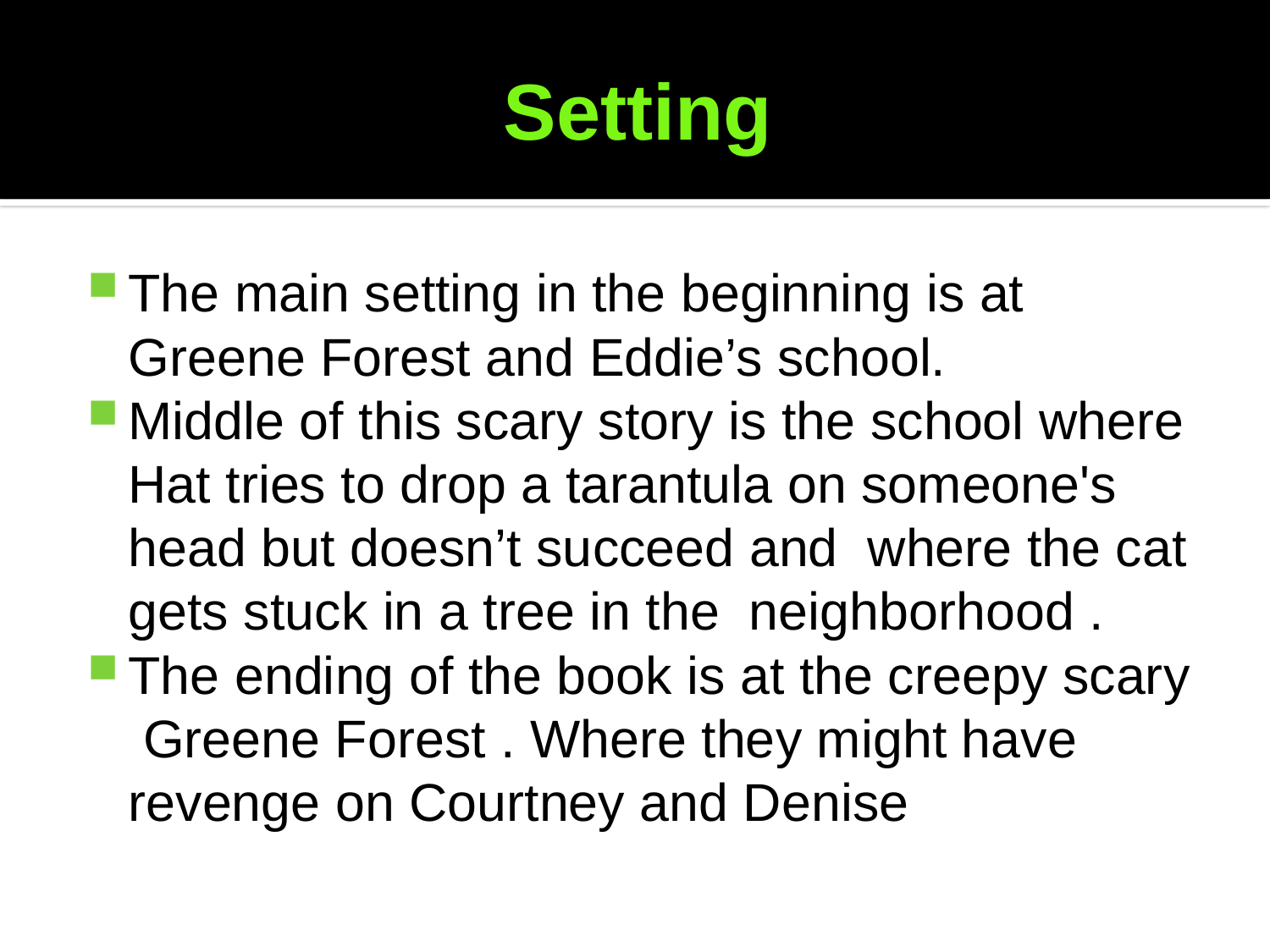

# Setting
The main setting in the beginning is at Greene Forest and Eddie’s school.
Middle of this scary story is the school where Hat tries to drop a tarantula on someone's head but doesn’t succeed and  where the cat gets stuck in a tree in the  neighborhood .
The ending of the book is at the creepy scary  Greene Forest . Where they might have revenge on Courtney and Denise